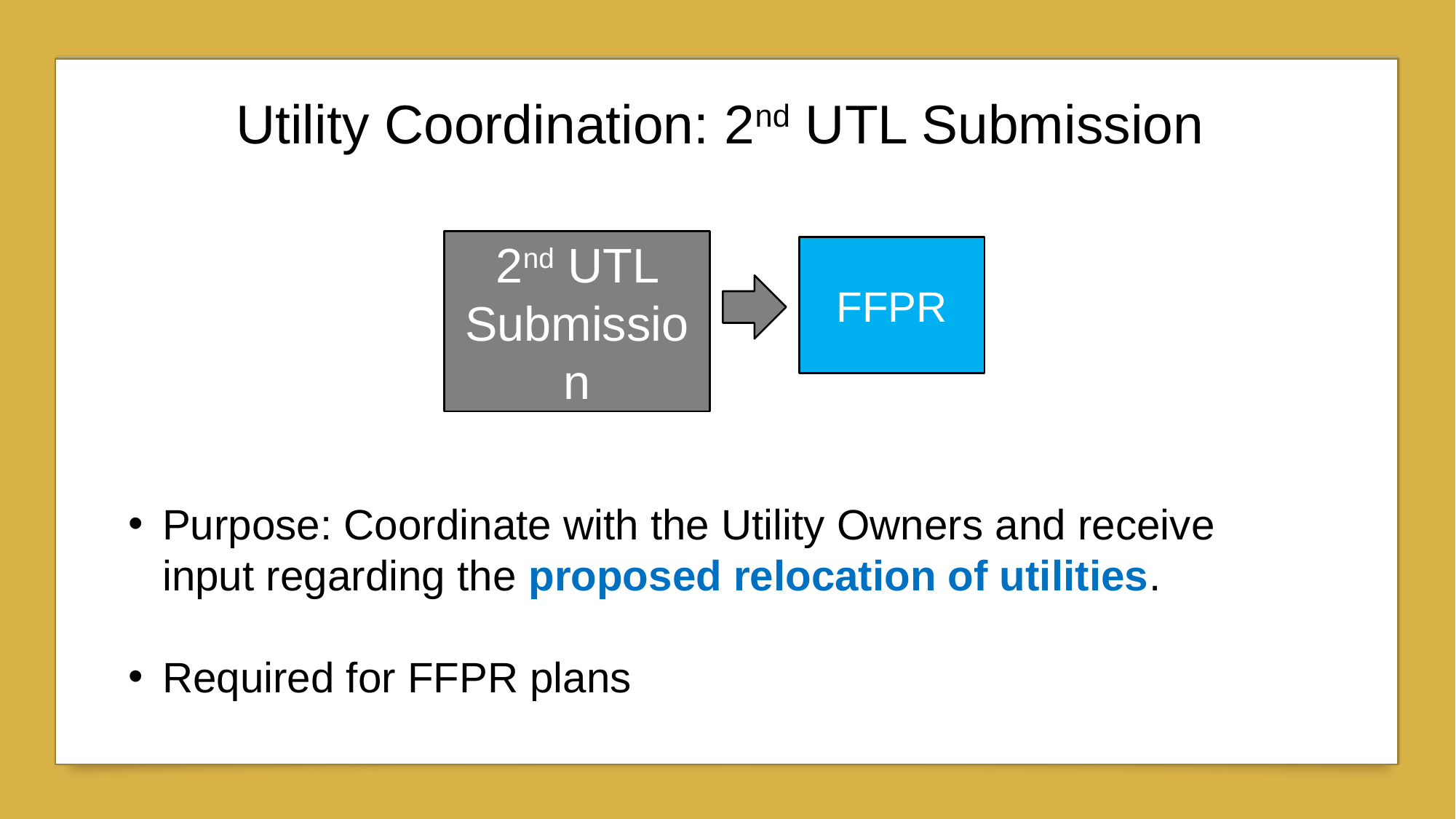

Utility Coordination: 2nd UTL Submission
2nd UTL Submission
FFPR

Purpose: Coordinate with the Utility Owners and receive input regarding the proposed relocation of utilities.

Required for FFPR plans